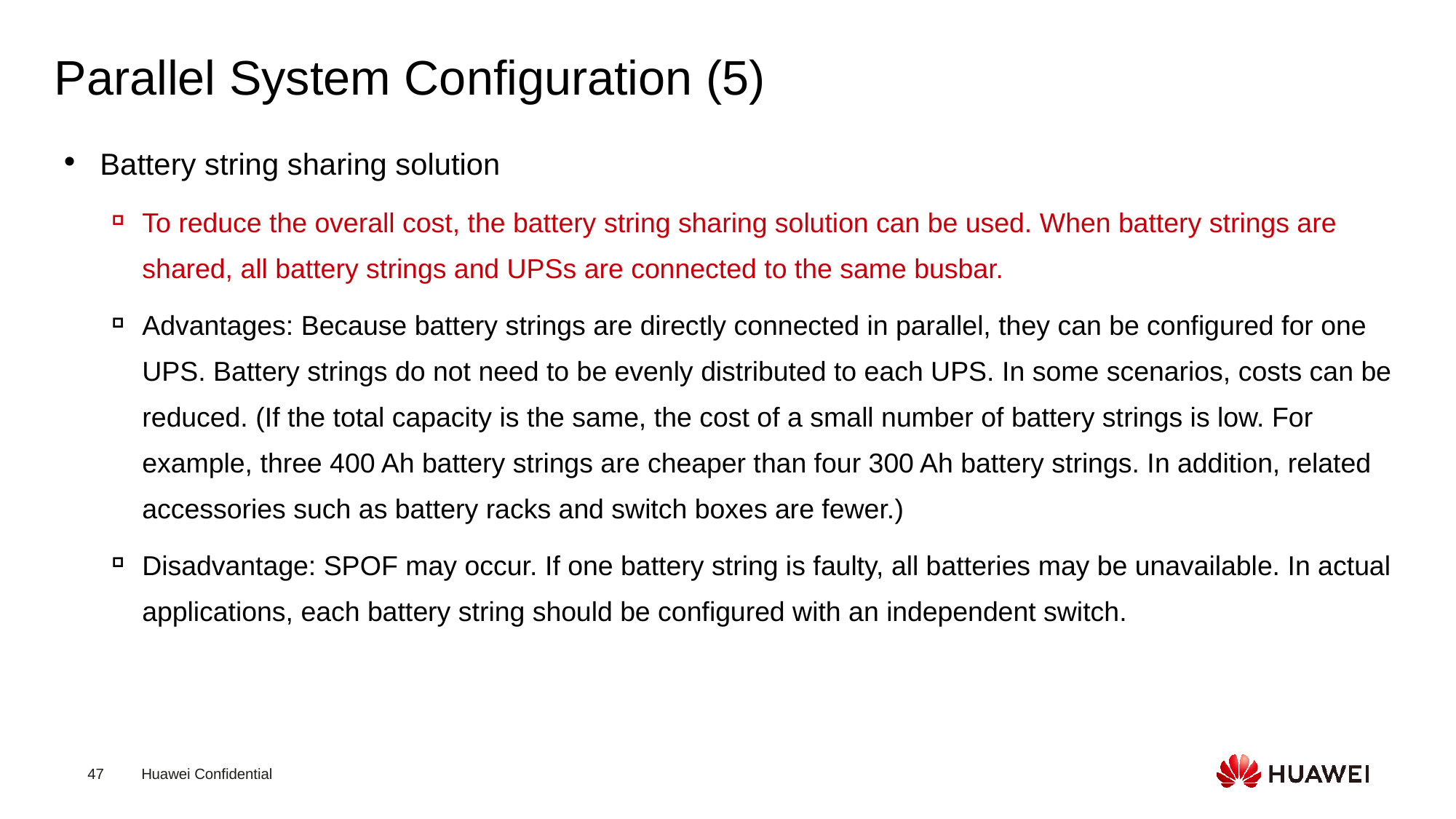

# Parallel System Configuration (5)
Battery string sharing solution
To reduce the overall cost, the battery string sharing solution can be used. When battery strings are shared, all battery strings and UPSs are connected to the same busbar.
Advantages: Because battery strings are directly connected in parallel, they can be configured for one UPS. Battery strings do not need to be evenly distributed to each UPS. In some scenarios, costs can be reduced. (If the total capacity is the same, the cost of a small number of battery strings is low. For example, three 400 Ah battery strings are cheaper than four 300 Ah battery strings. In addition, related accessories such as battery racks and switch boxes are fewer.)
Disadvantage: SPOF may occur. If one battery string is faulty, all batteries may be unavailable. In actual applications, each battery string should be configured with an independent switch.